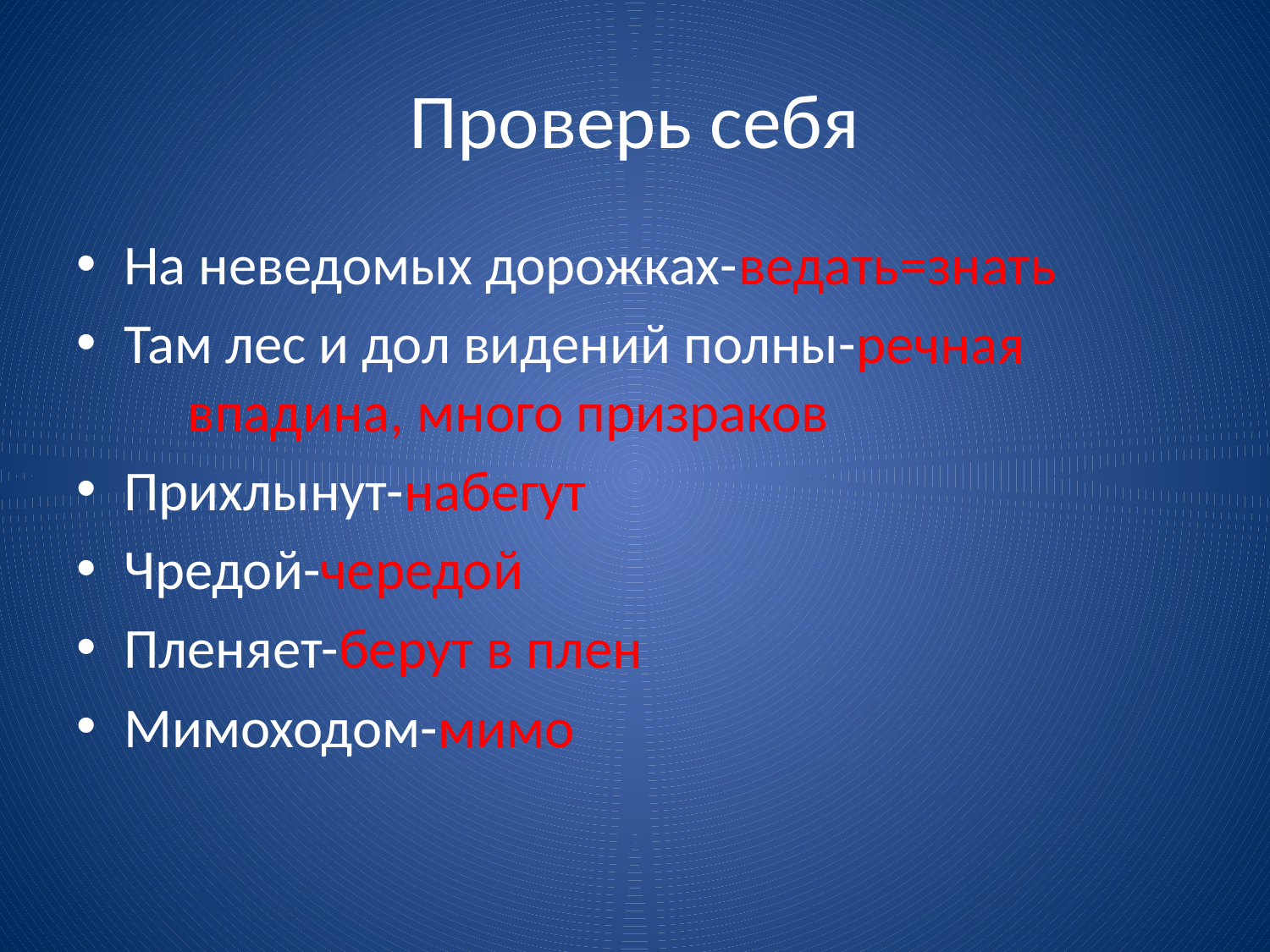

# Проверь себя
На неведомых дорожках-ведать=знать
Там лес и дол видений полны-речная                   впадина, много призраков
Прихлынут-набегут
Чредой-чередой
Пленяет-берут в плен
Мимоходом-мимо